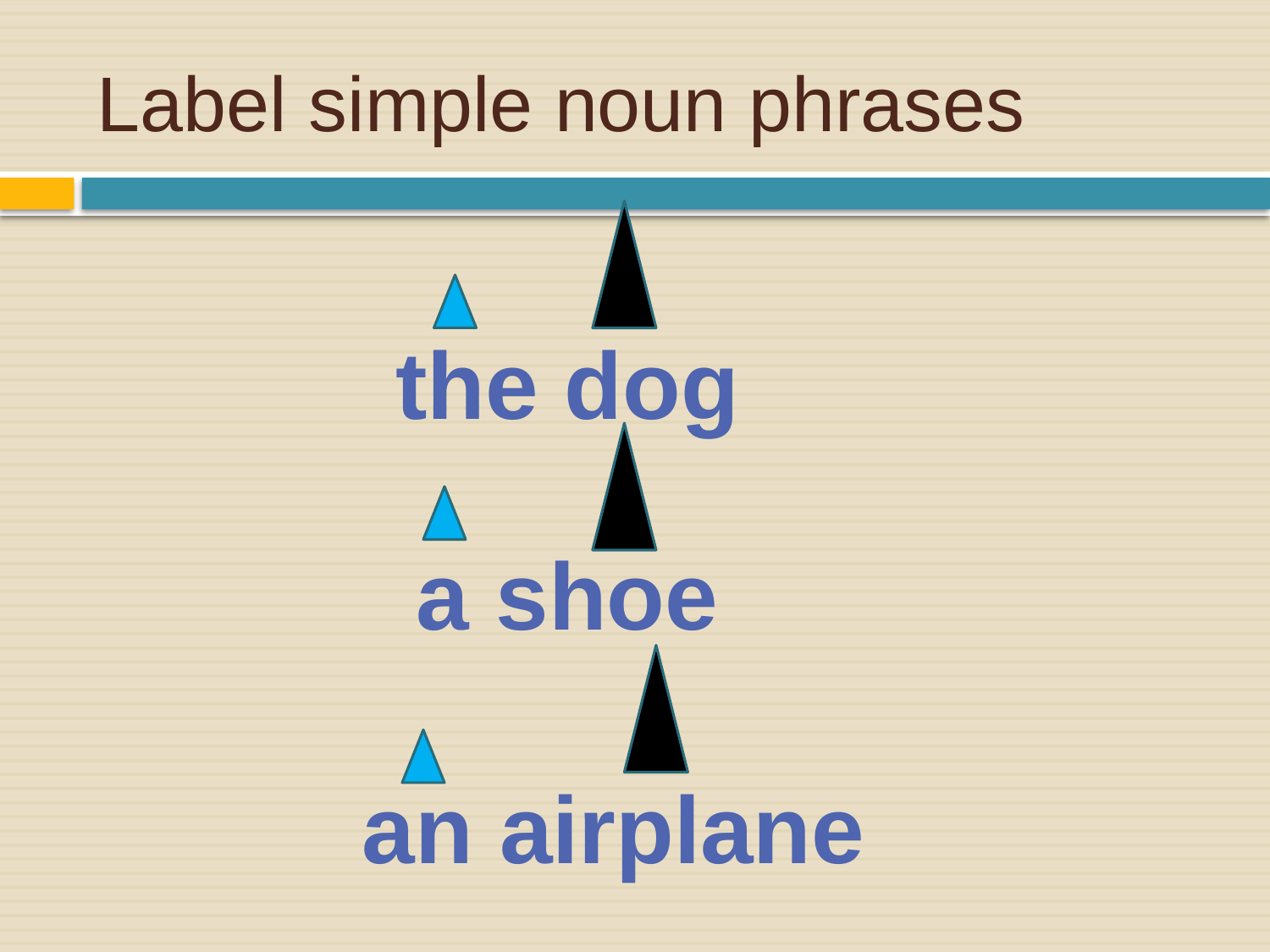

# Label simple noun phrases

the dog

a shoe

an airplane